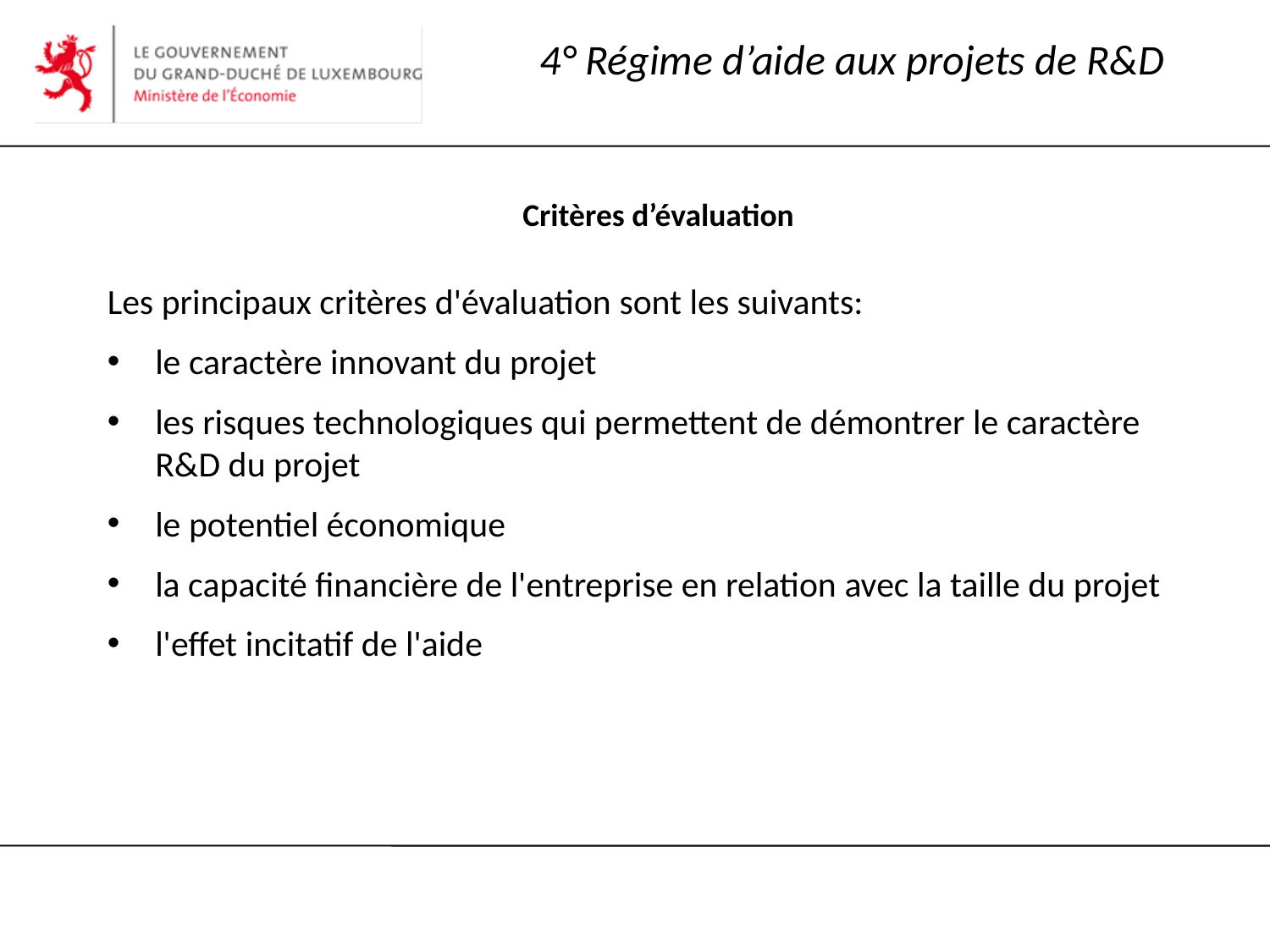

# 4° Régime d’aide aux projets de R&D
 Critères d’évaluation

Les principaux critères d'évaluation sont les suivants:
le caractère innovant du projet
les risques technologiques qui permettent de démontrer le caractère R&D du projet
le potentiel économique
la capacité financière de l'entreprise en relation avec la taille du projet
l'effet incitatif de l'aide